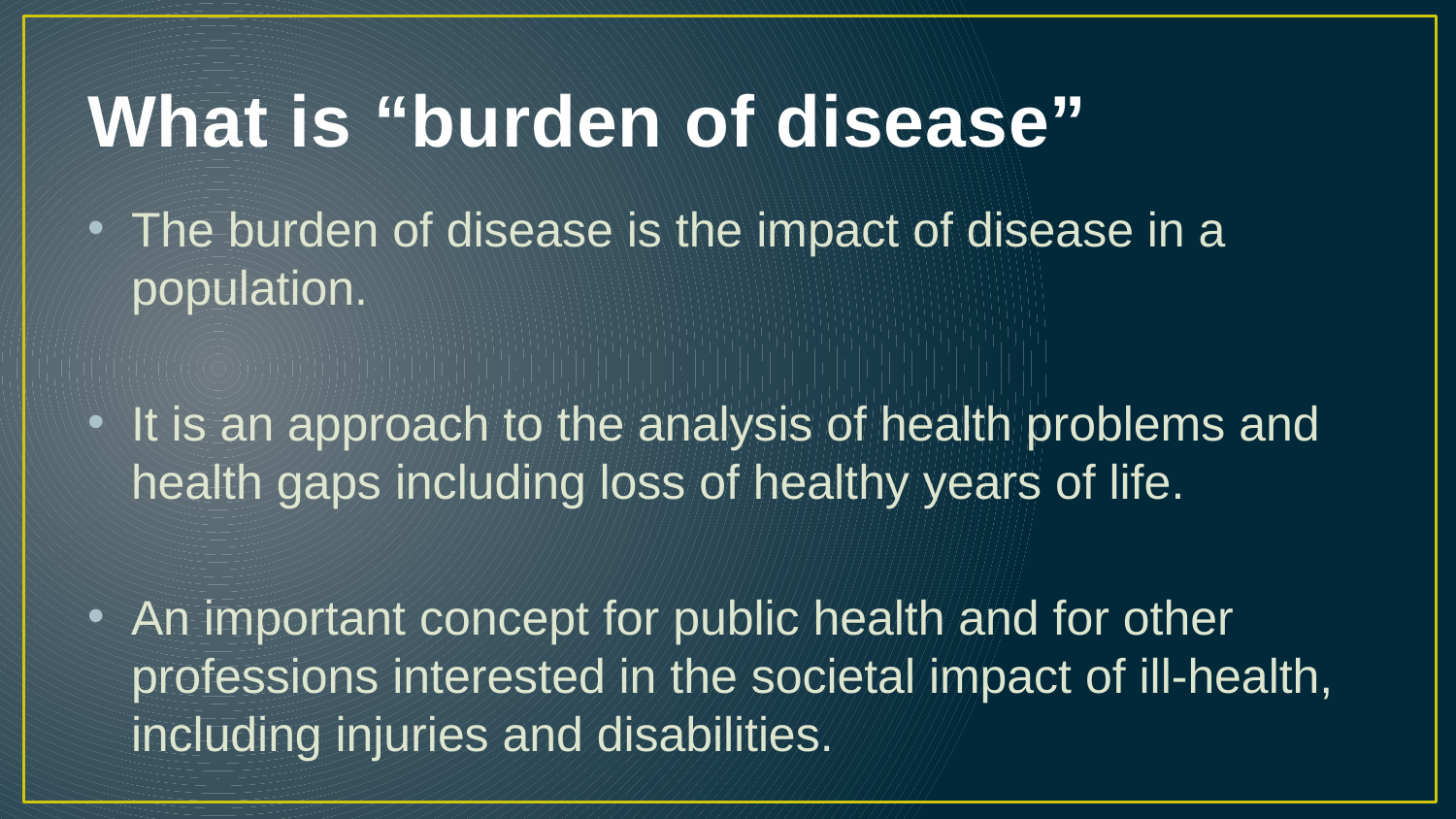

# What is “burden of disease”
The burden of disease is the impact of disease in a population.

It is an approach to the analysis of health problems and health gaps including loss of healthy years of life.

An important concept for public health and for other professions interested in the societal impact of ill-health, including injuries and disabilities.